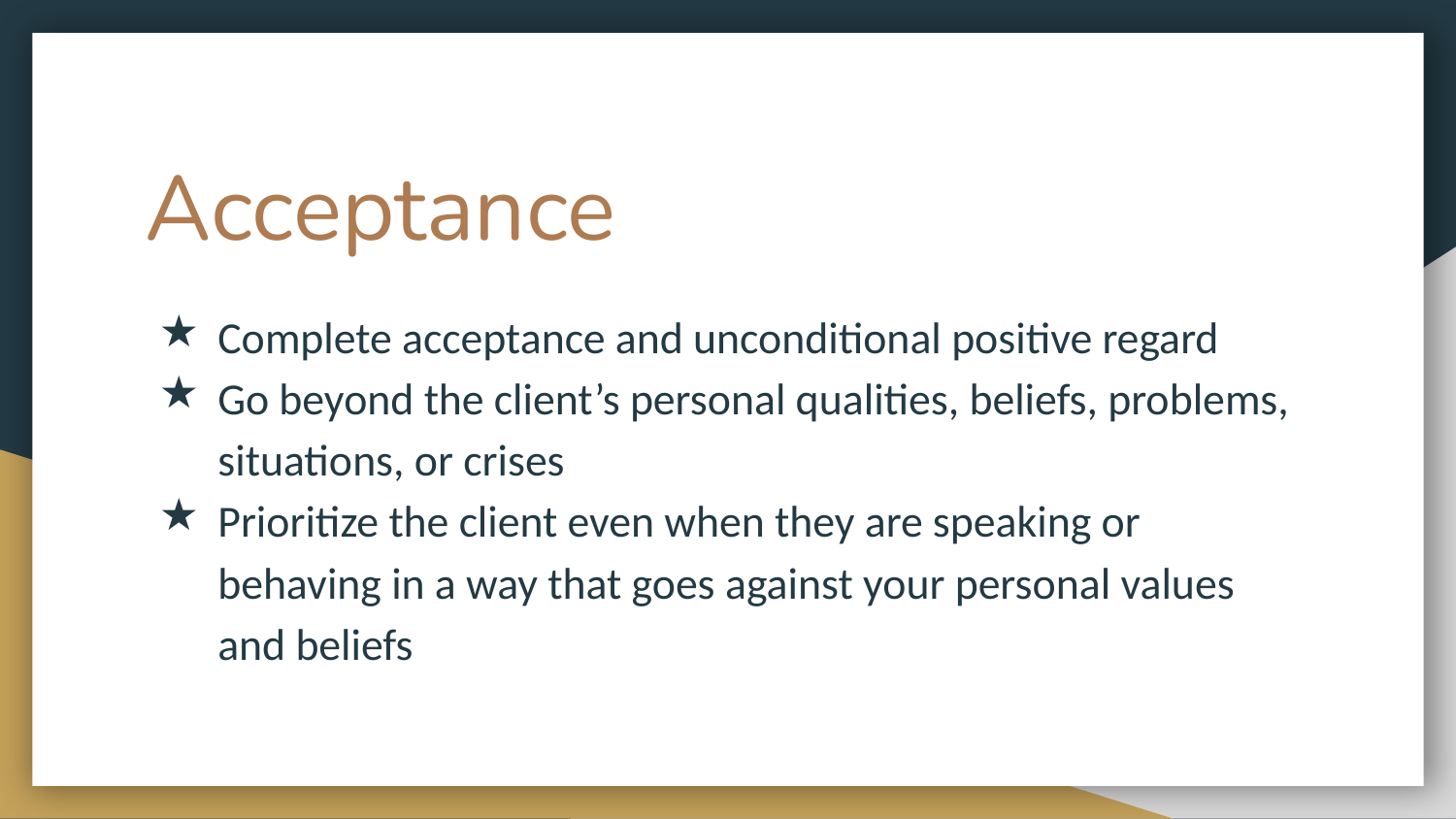

# Acceptance
Complete acceptance and unconditional positive regard
Go beyond the client’s personal qualities, beliefs, problems, situations, or crises
Prioritize the client even when they are speaking or behaving in a way that goes against your personal values and beliefs